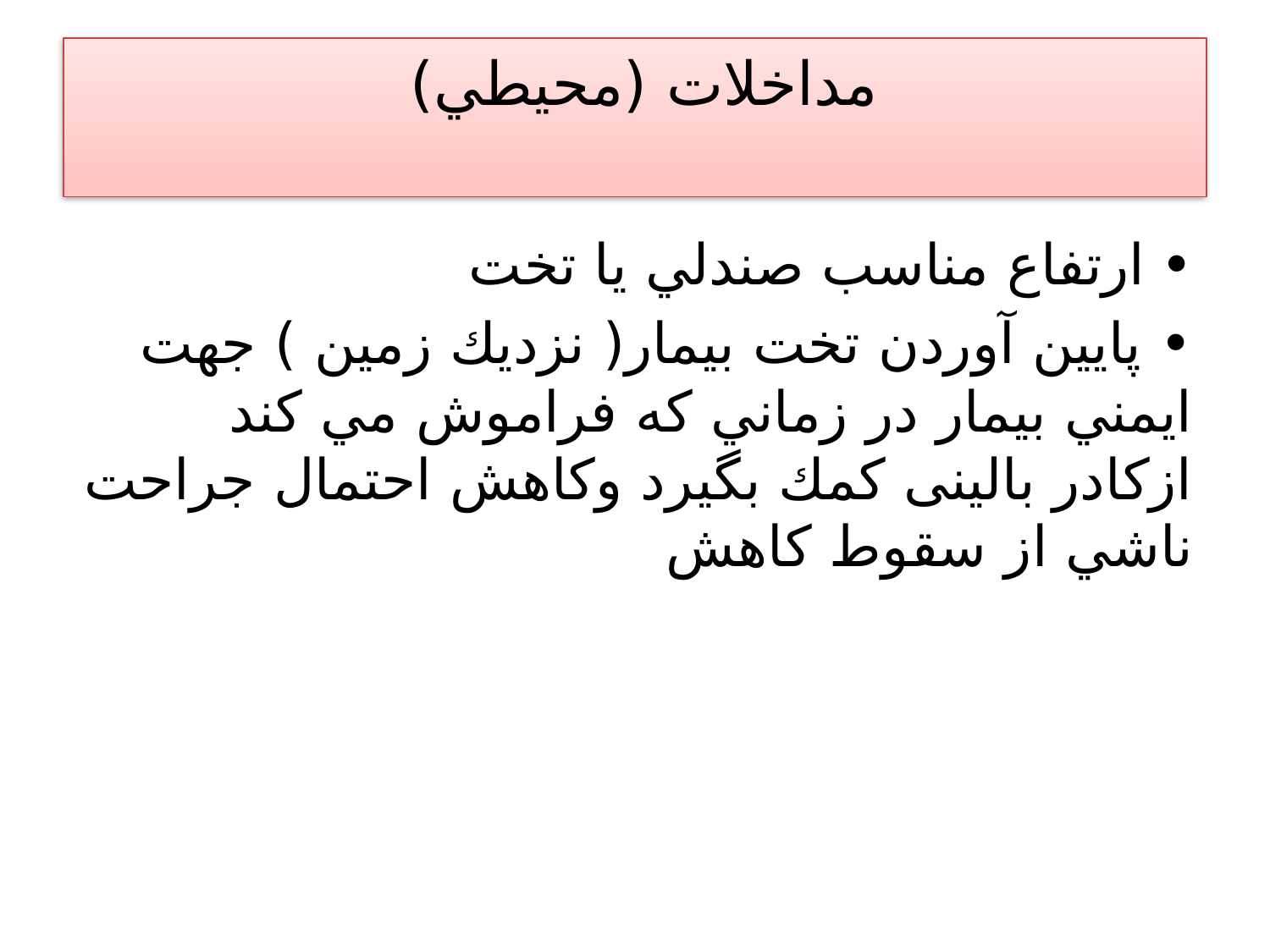

# مداخلات (محيطي)
• ارتفاع مناسب صندلي يا تخت
• پایین آوردن تخت بیمار( نزديك زمين ) جهت ايمني بيمار در زماني كه فراموش مي كند ازکادر بالینی كمك بگيرد وكاهش احتمال جراحت ناشي از سقوط كاهش